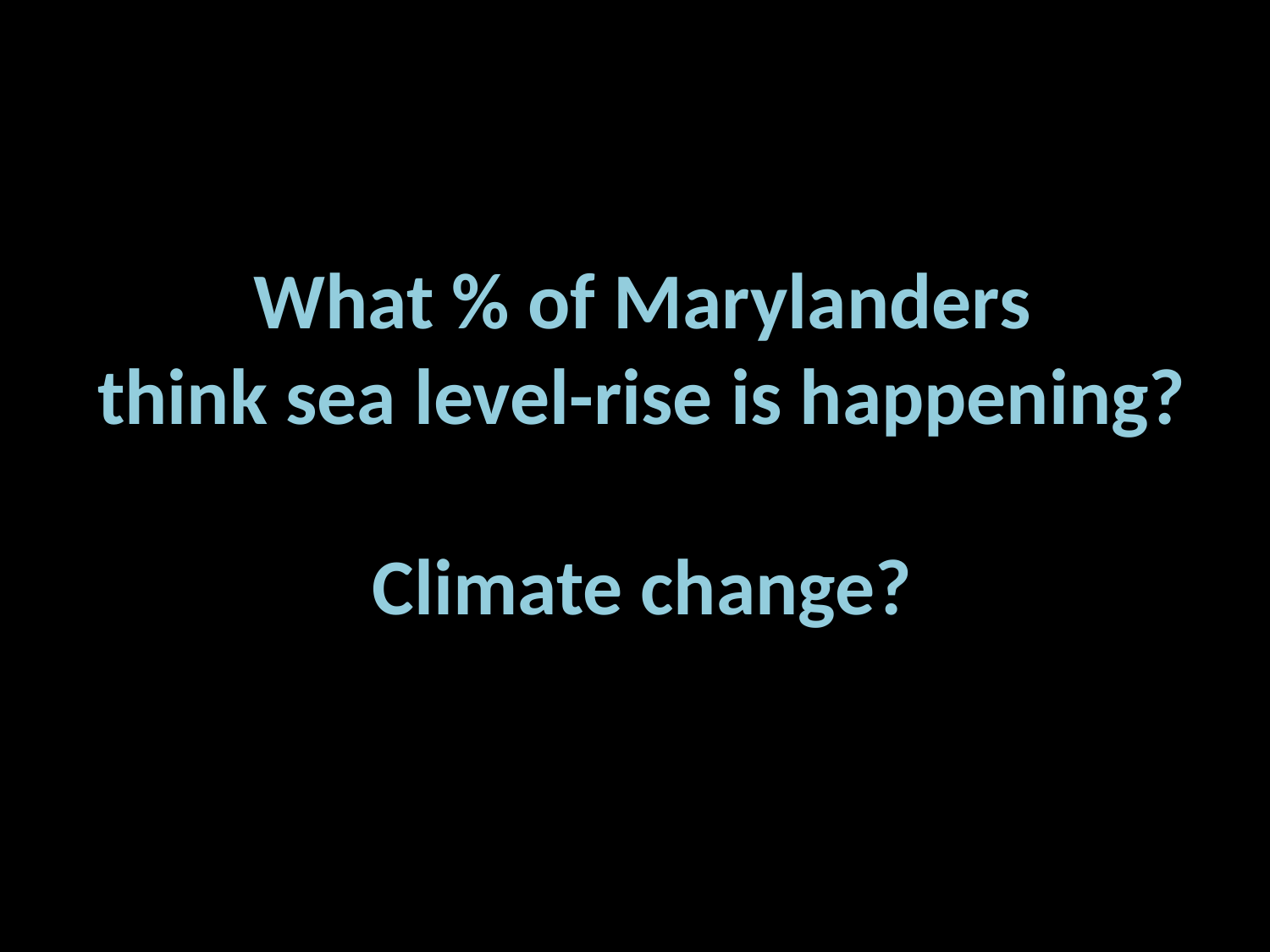

What % of Marylanders
think sea level-rise is happening?

Climate change?